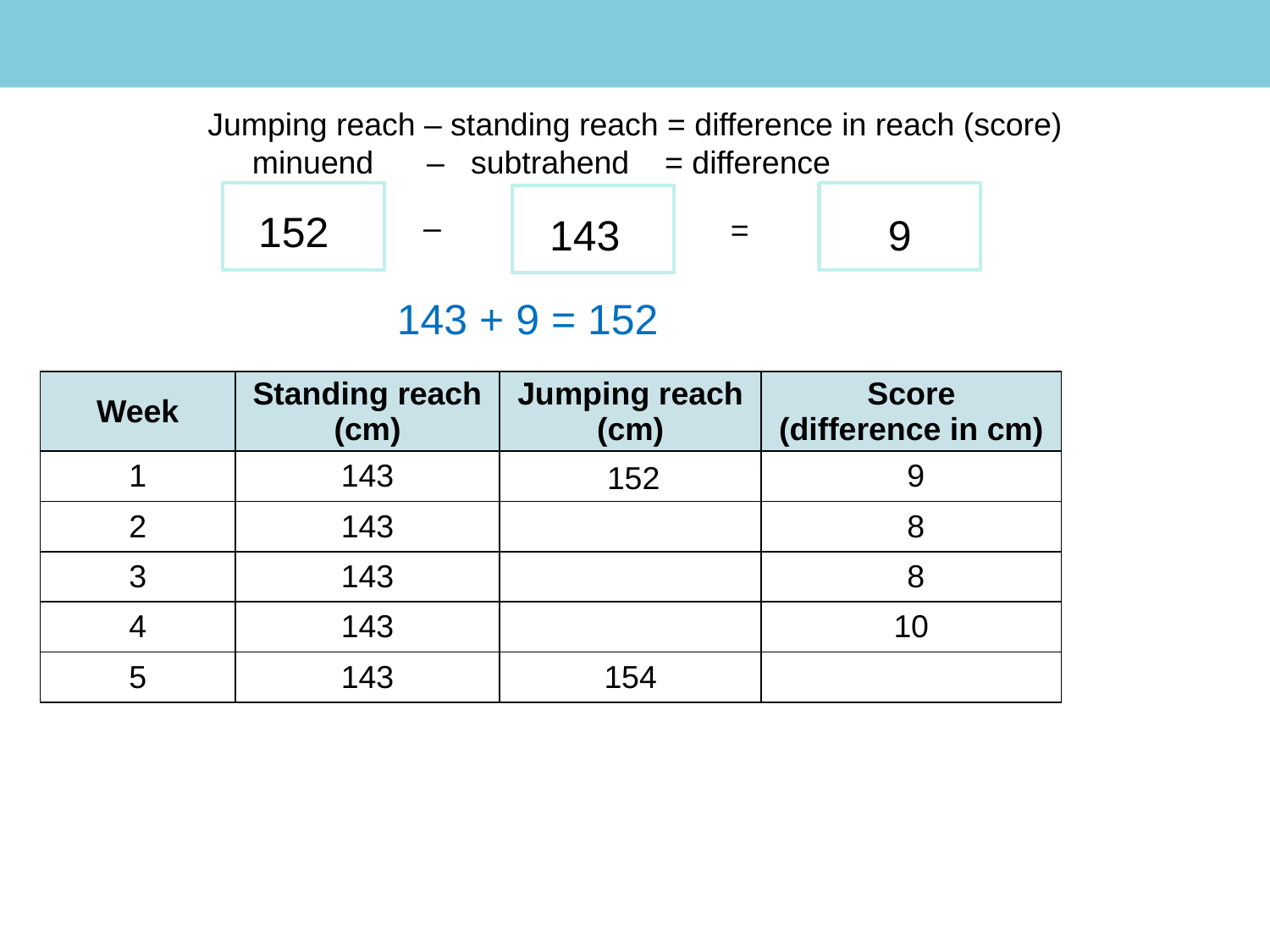

Jumping reach – standing reach = difference in reach (score)
     minuend      –   subtrahend    = difference

152
 –
143
9
 =
143 + 9 = 152
| Week | Standing reach (cm) | Jumping reach (cm) | Score (difference in cm) |
| --- | --- | --- | --- |
| 1 | 143 |  | 9 |
| 2 | 143 |  | 8 |
| 3 | 143 |  | 8 |
| 4 | 143 |  | 10 |
| 5 | 143 | 154 |  |
152